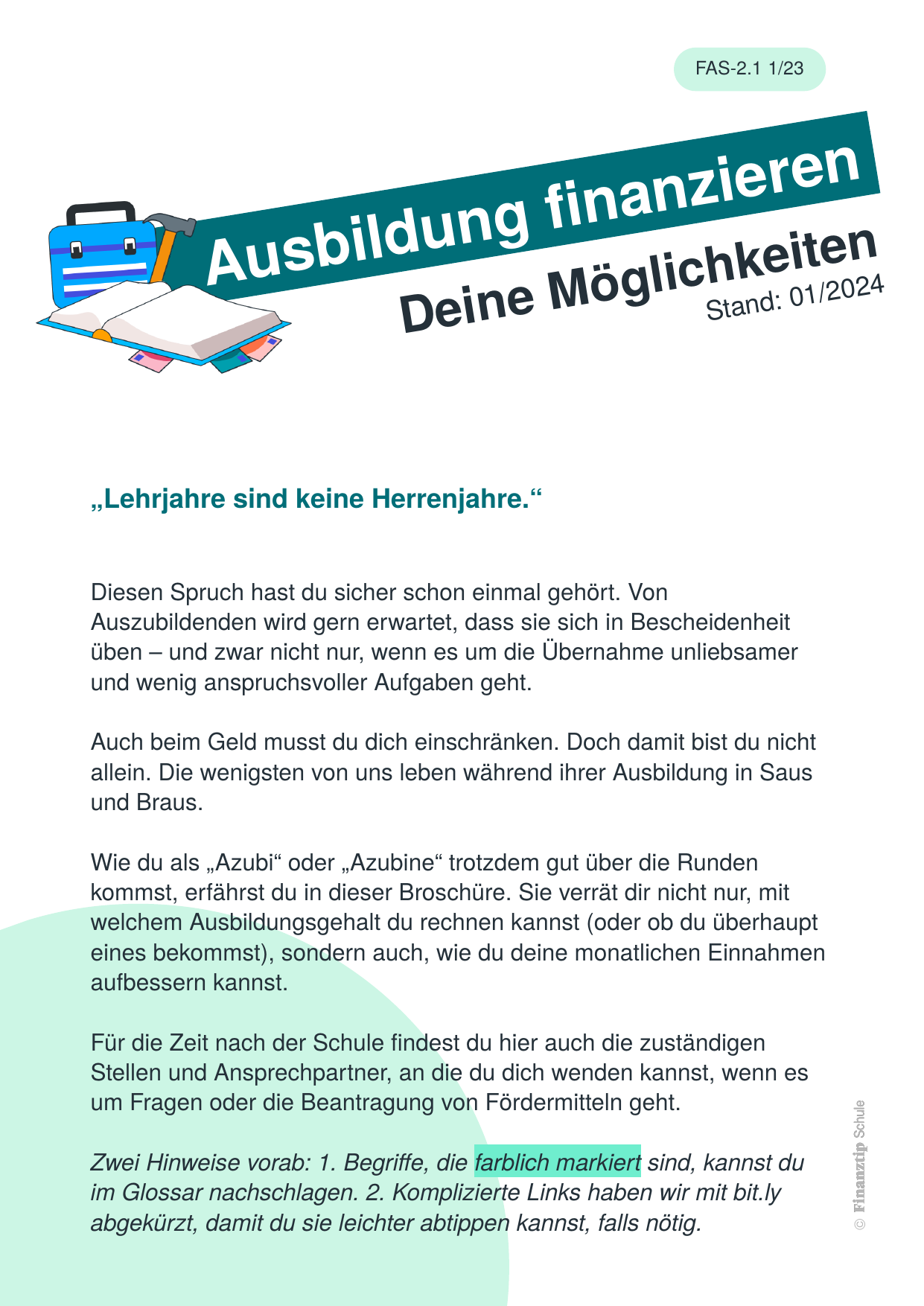

„Lehrjahre sind keine Herrenjahre.“

Diesen Spruch hast du sicher schon einmal gehört. Von Auszubildenden wird gern erwartet, dass sie sich in Bescheidenheit üben – und zwar nicht nur, wenn es um die Übernahme unliebsamer und wenig anspruchsvoller Aufgaben geht.
Auch beim Geld musst du dich einschränken. Doch damit bist du nicht allein. Die wenigsten von uns leben während ihrer Ausbildung in Saus und Braus.
Wie du als „Azubi“ oder „Azubine“ trotzdem gut über die Runden kommst, erfährst du in dieser Broschüre. Sie verrät dir nicht nur, mit welchem Ausbildungsgehalt du rechnen kannst (oder ob du überhaupt eines bekommst), sondern auch, wie du deine monatlichen Einnahmen aufbessern kannst.
Für die Zeit nach der Schule findest du hier auch die zuständigen Stellen und Ansprechpartner, an die du dich wenden kannst, wenn es um Fragen oder die Beantragung von Fördermitteln geht.
Zwei Hinweise vorab: 1. Begriffe, die farblich markiert sind, kannst du im Glossar nachschlagen. 2. Komplizierte Links haben wir mit bit.ly abgekürzt, damit du sie leichter abtippen kannst, falls nötig.